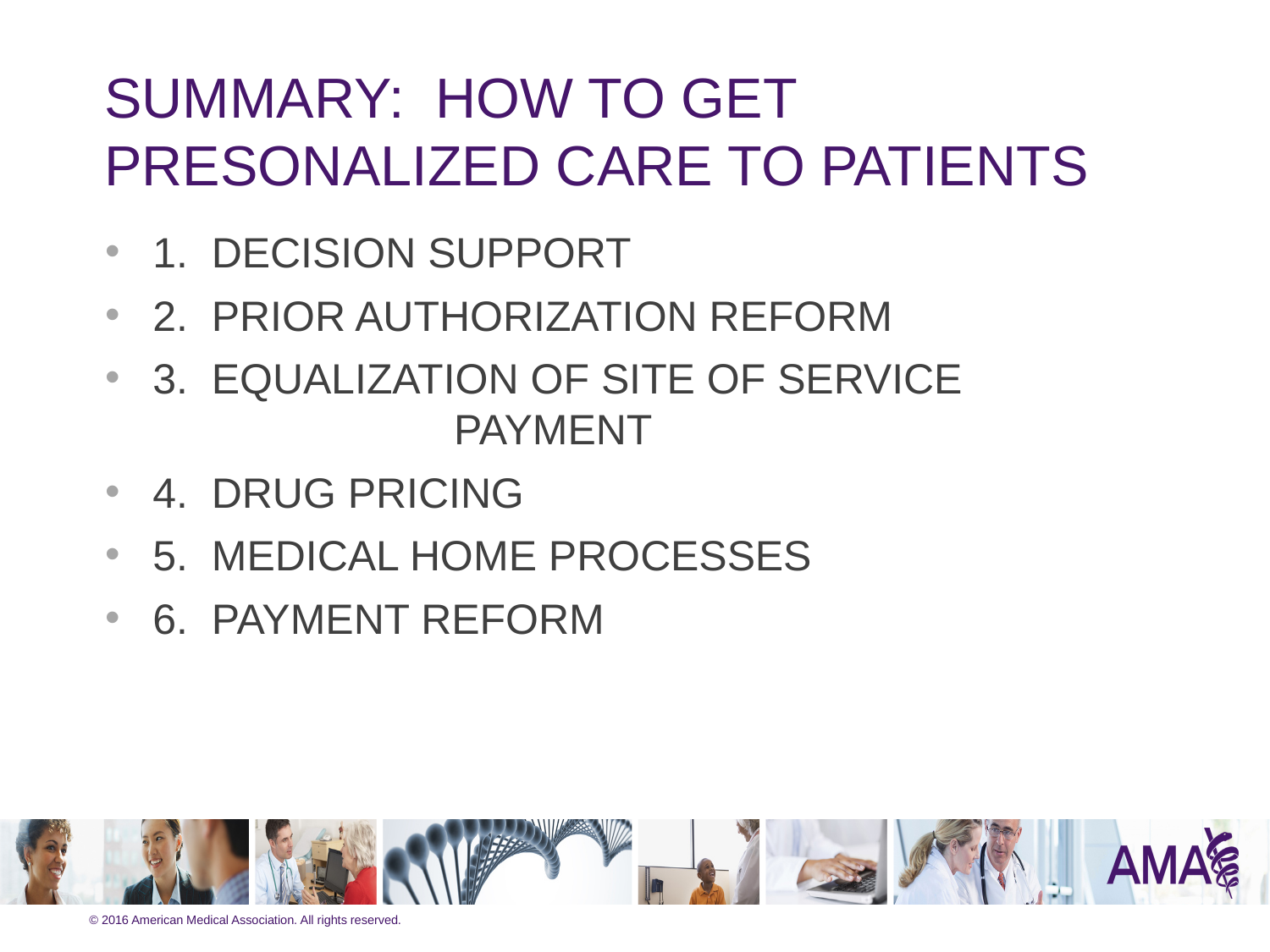

# SUMMARY:  HOW TO GET PRESONALIZED CARE TO PATIENTS
1.  DECISION SUPPORT
2.  PRIOR AUTHORIZATION REFORM
3.  EQUALIZATION OF SITE OF SERVICE     			    PAYMENT
4.  DRUG PRICING
5.  MEDICAL HOME PROCESSES
6.  PAYMENT REFORM